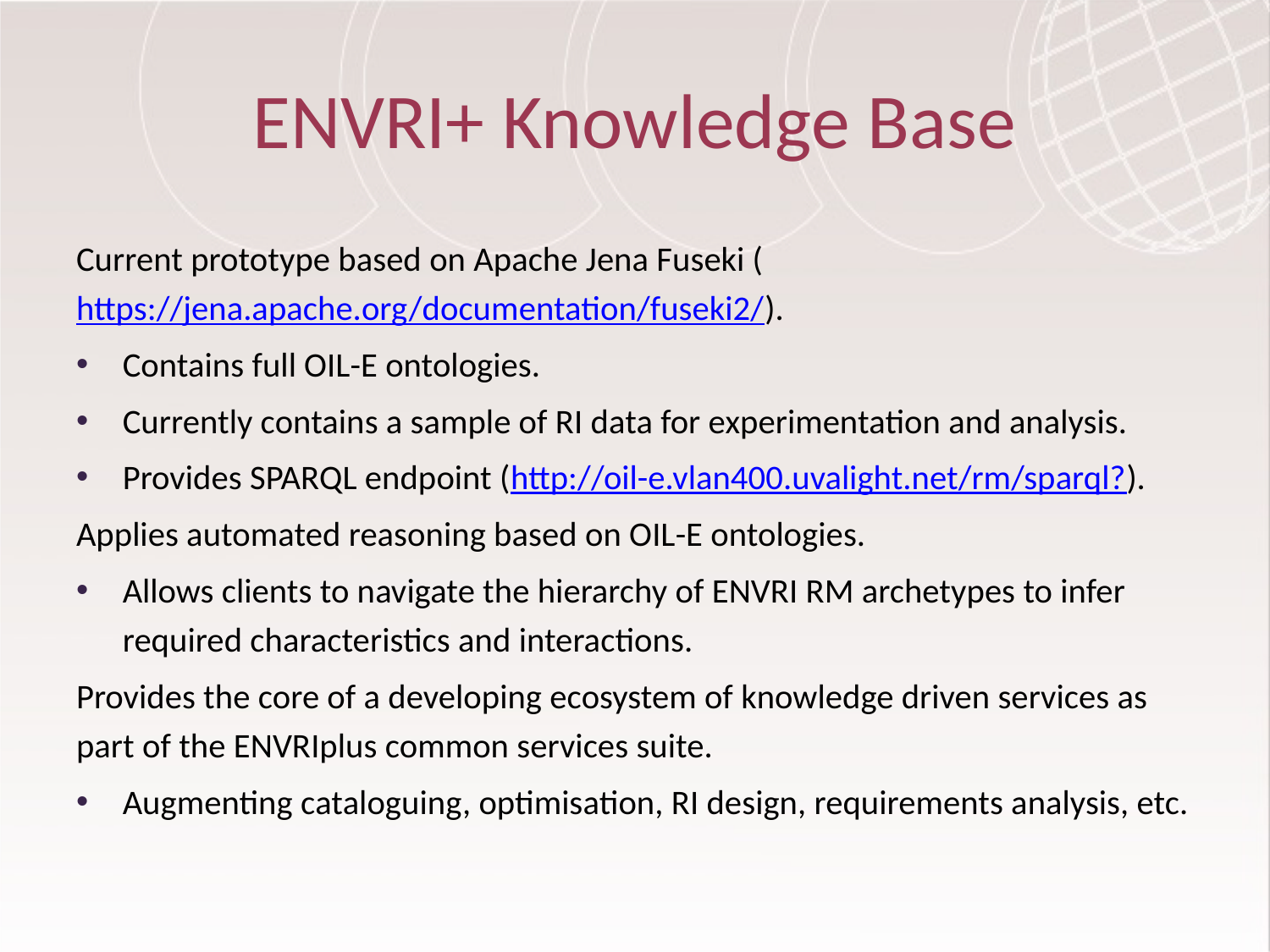

# ENVRI+ Knowledge Base
Current prototype based on Apache Jena Fuseki (https://jena.apache.org/documentation/fuseki2/).
Contains full OIL-E ontologies.
Currently contains a sample of RI data for experimentation and analysis.
Provides SPARQL endpoint (http://oil-e.vlan400.uvalight.net/rm/sparql?).
Applies automated reasoning based on OIL-E ontologies.
Allows clients to navigate the hierarchy of ENVRI RM archetypes to infer required characteristics and interactions.
Provides the core of a developing ecosystem of knowledge driven services as part of the ENVRIplus common services suite.
Augmenting cataloguing, optimisation, RI design, requirements analysis, etc.